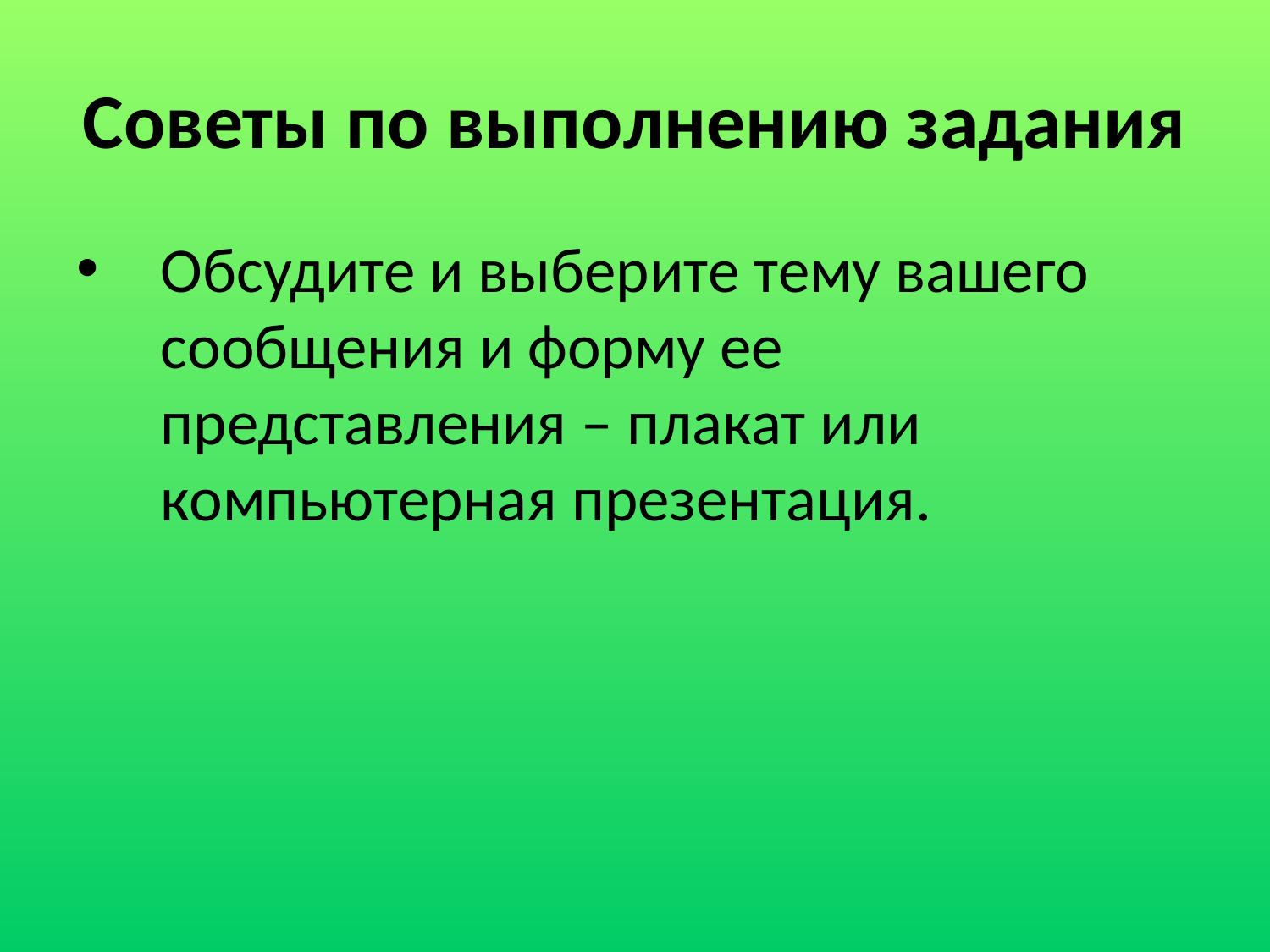

# Советы по выполнению задания
Обсудите и выберите тему вашего сообщения и форму ее представления – плакат или компьютерная презентация.